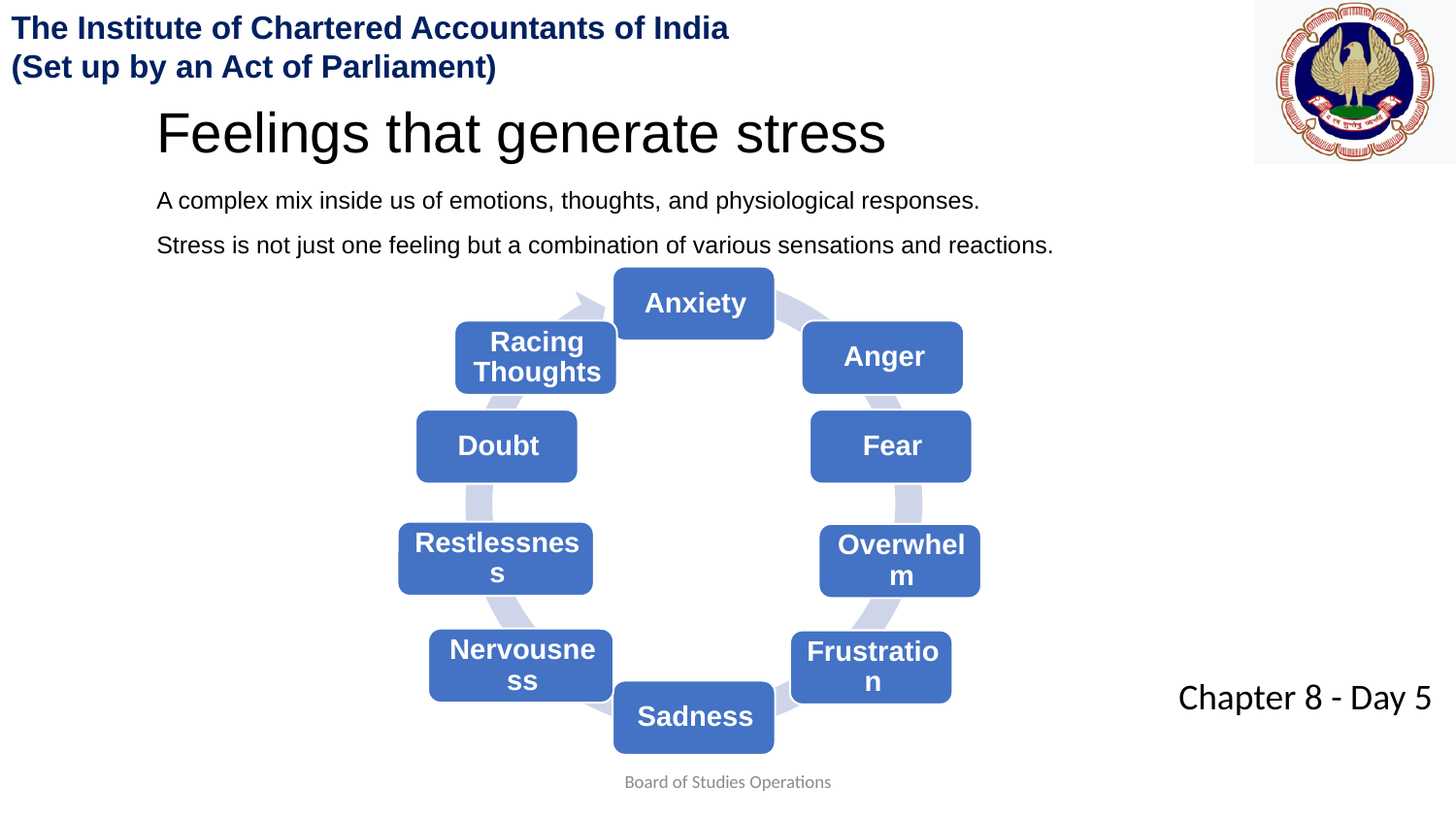

Feelings that generate stress
A complex mix inside us of emotions, thoughts, and physiological responses.
Stress is not just one feeling but a combination of various sensations and reactions.
Anxiety
Anger
Fear
Overwhelm
Frustration
Sadness
Nervousness
Restlessness
Doubt
Racing Thoughts
Board of Studies Operations